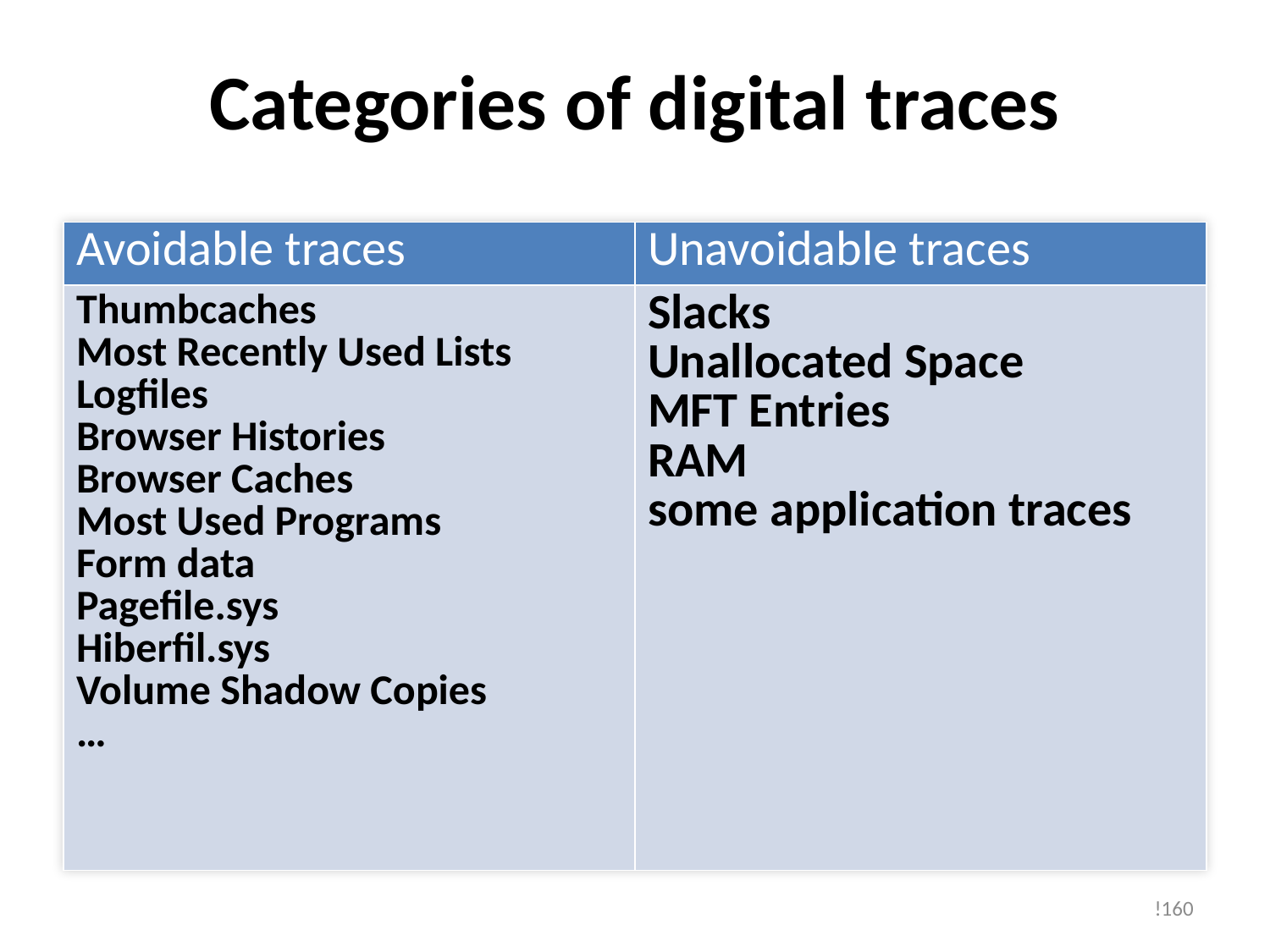

# Categories of digital traces
| Avoidable traces | Unavoidable traces |
| --- | --- |
| Thumbcaches Most Recently Used Lists Logfiles Browser Histories Browser Caches Most Used Programs Form data Pagefile.sys Hiberfil.sys Volume Shadow Copies … | Slacks Unallocated Space MFT Entries RAM some application traces |
!160